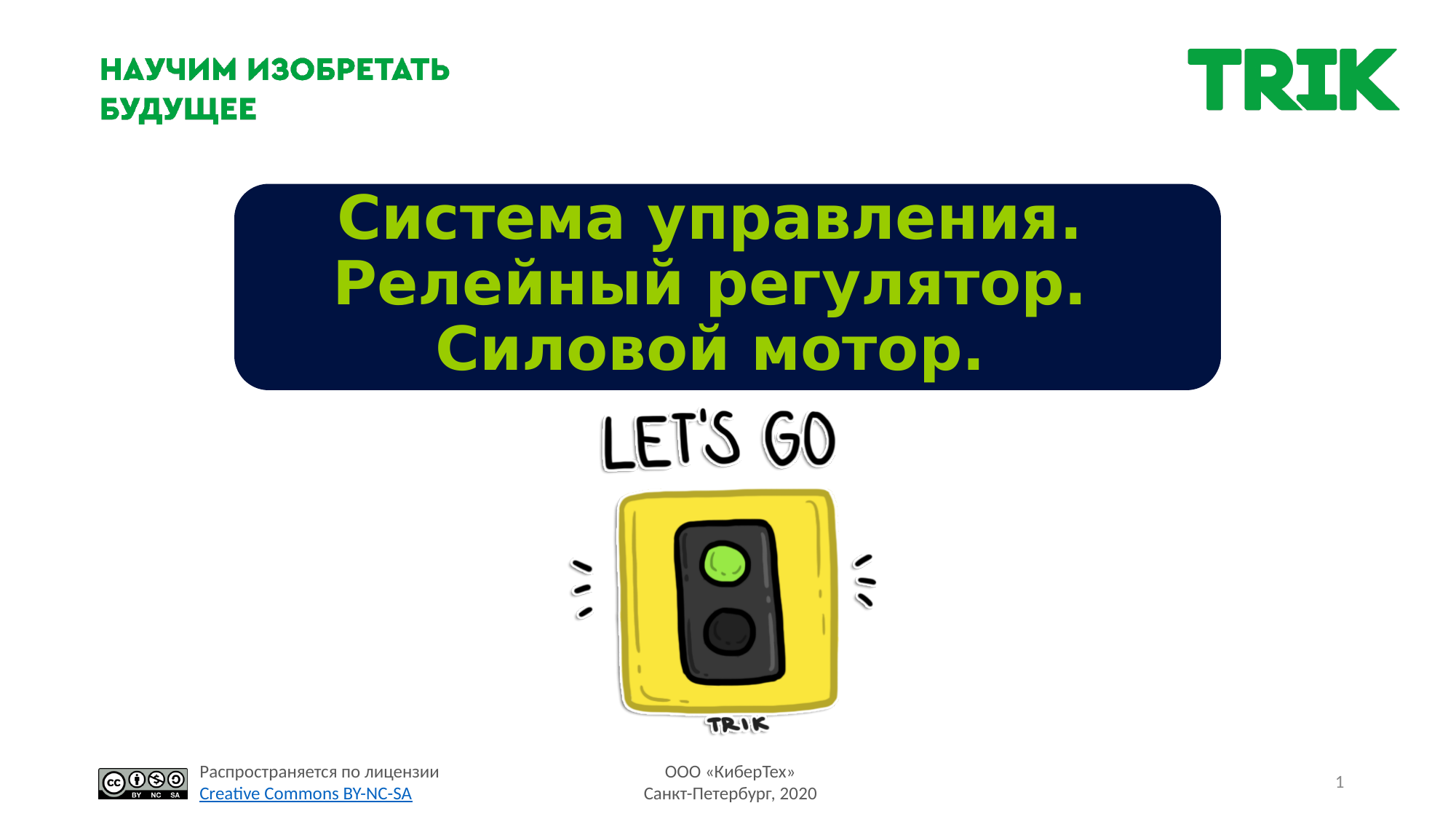

# Система управления. Релейный регулятор. Силовой мотор.
1